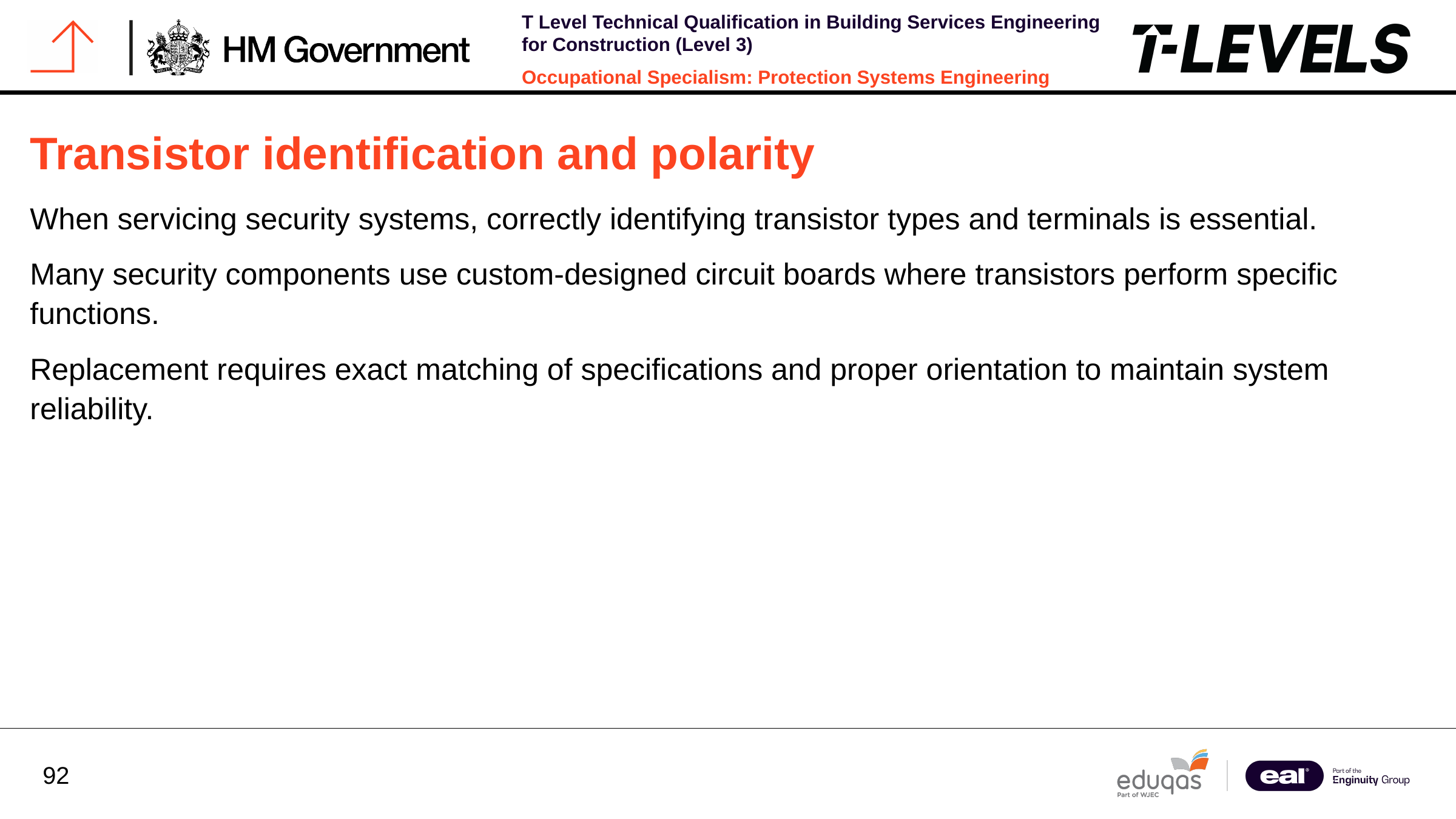

Transistor identification and polarity
When servicing security systems, correctly identifying transistor types and terminals is essential.
Many security components use custom-designed circuit boards where transistors perform specific functions.
Replacement requires exact matching of specifications and proper orientation to maintain system reliability.